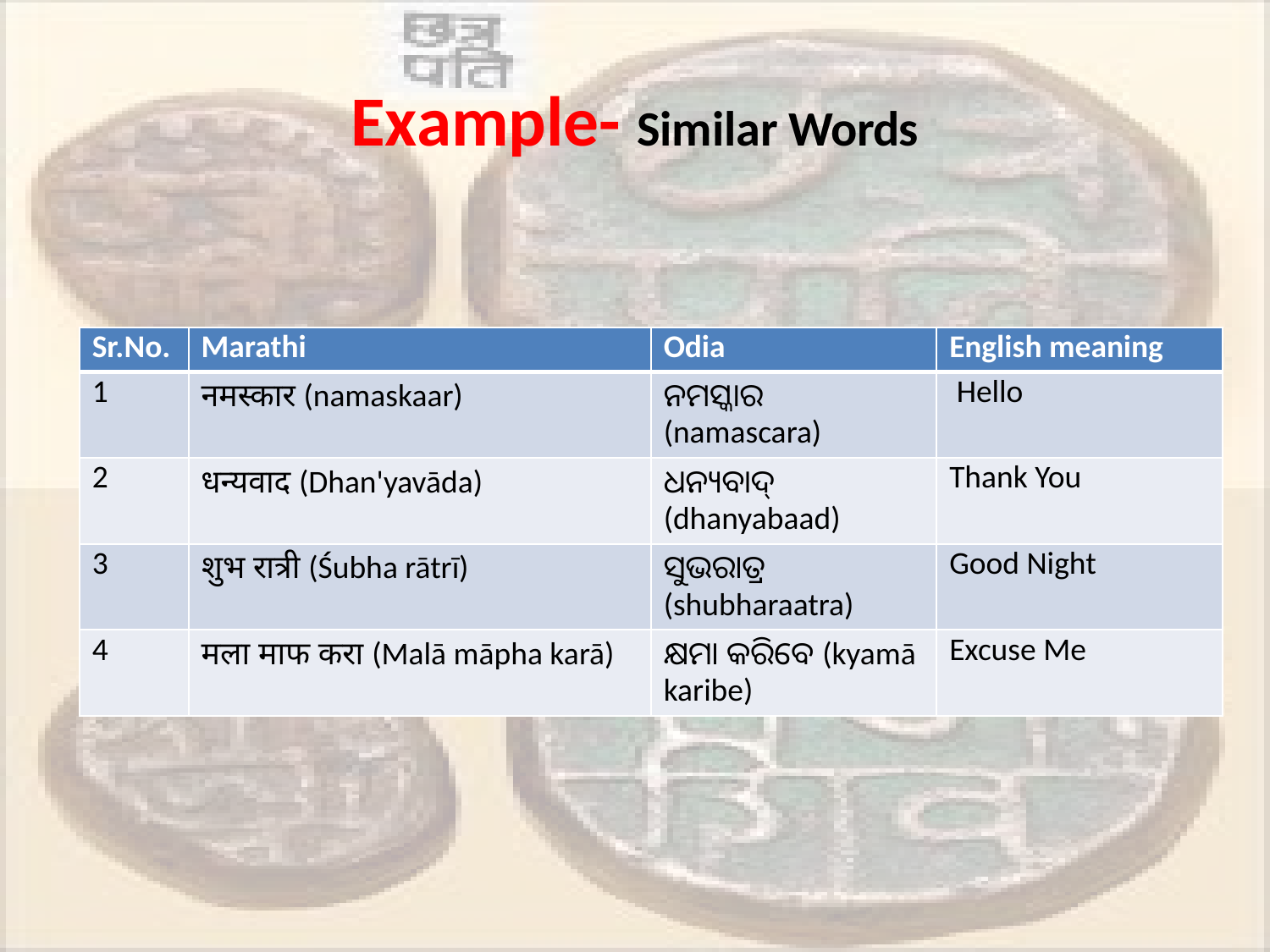

# Example- Similar Words
| Sr.No. | Marathi | Odia | English meaning |
| --- | --- | --- | --- |
| 1 | नमस्कार (namaskaar) | ନମସ୍କାର (namascara) | Hello |
| 2 | धन्यवाद (Dhan'yavāda) | ଧନ୍ୟବାଦ୍ (dhanyabaad) | Thank You |
| 3 | शुभ रात्री (Śubha rātrī) | ସୁଭରାତ୍ର (shubharaatra) | Good Night |
| 4 | मला माफ करा (Malā māpha karā) | କ୍ଷମା କରିବେ (kyamā karibe) | Excuse Me |